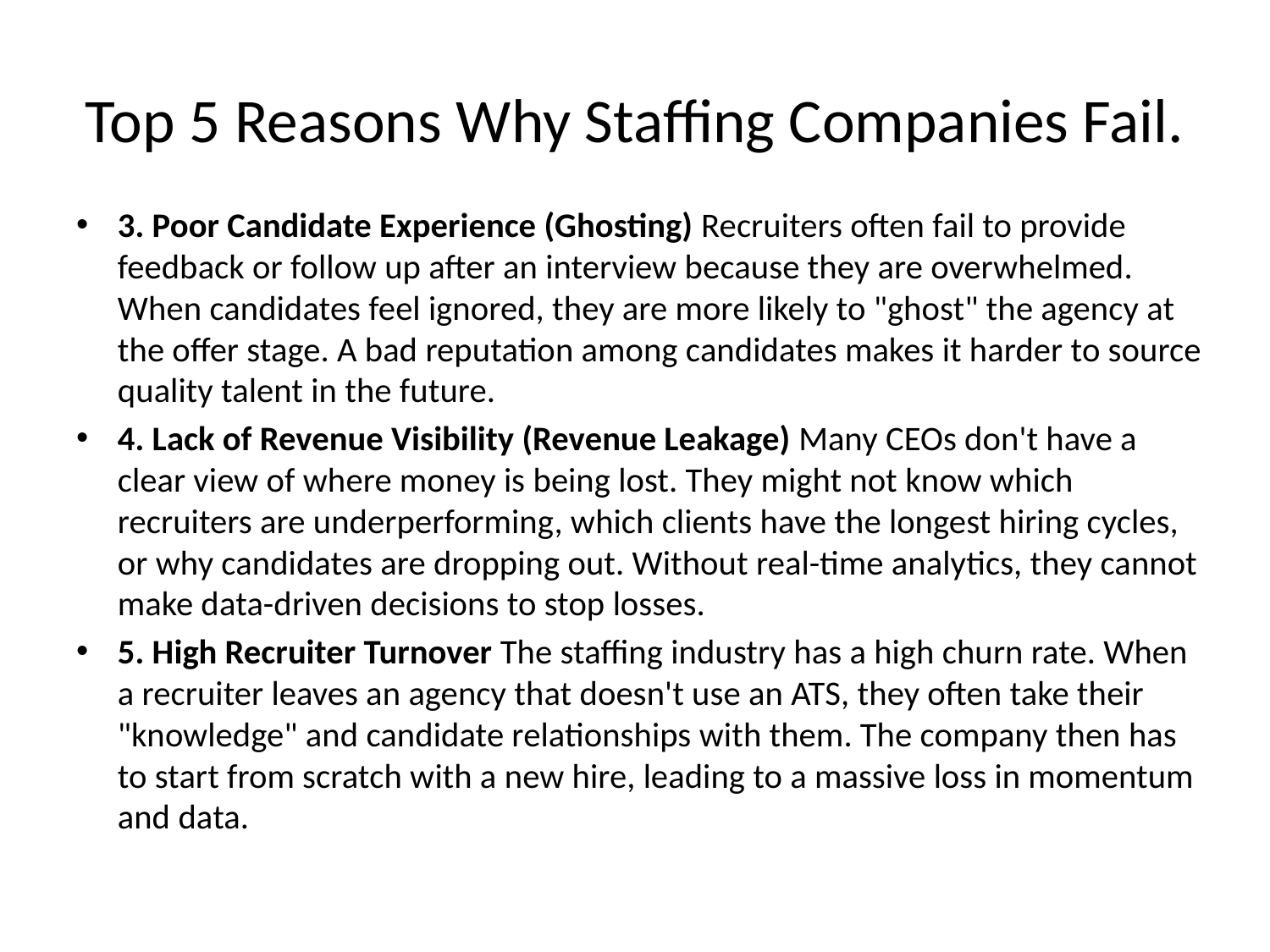

# Top 5 Reasons Why Staffing Companies Fail.
3. Poor Candidate Experience (Ghosting) Recruiters often fail to provide feedback or follow up after an interview because they are overwhelmed. When candidates feel ignored, they are more likely to "ghost" the agency at the offer stage. A bad reputation among candidates makes it harder to source quality talent in the future.
4. Lack of Revenue Visibility (Revenue Leakage) Many CEOs don't have a clear view of where money is being lost. They might not know which recruiters are underperforming, which clients have the longest hiring cycles, or why candidates are dropping out. Without real-time analytics, they cannot make data-driven decisions to stop losses.
5. High Recruiter Turnover The staffing industry has a high churn rate. When a recruiter leaves an agency that doesn't use an ATS, they often take their "knowledge" and candidate relationships with them. The company then has to start from scratch with a new hire, leading to a massive loss in momentum and data.